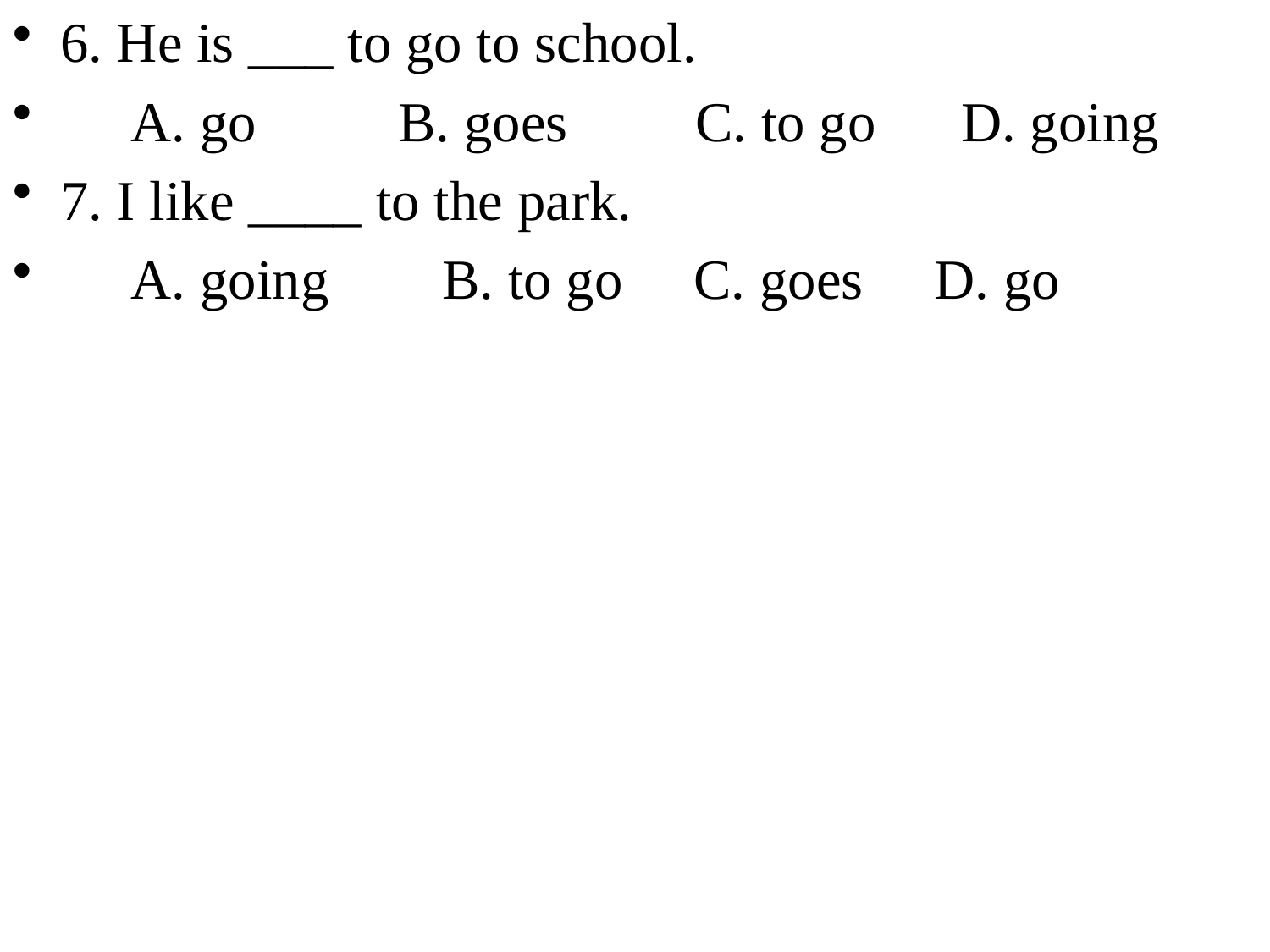

6. He is ___ to go to school.
     A. go          B. goes         C. to go      D. going
7. I like ____ to the park.
     A. going        B. to go     C. goes     D. go